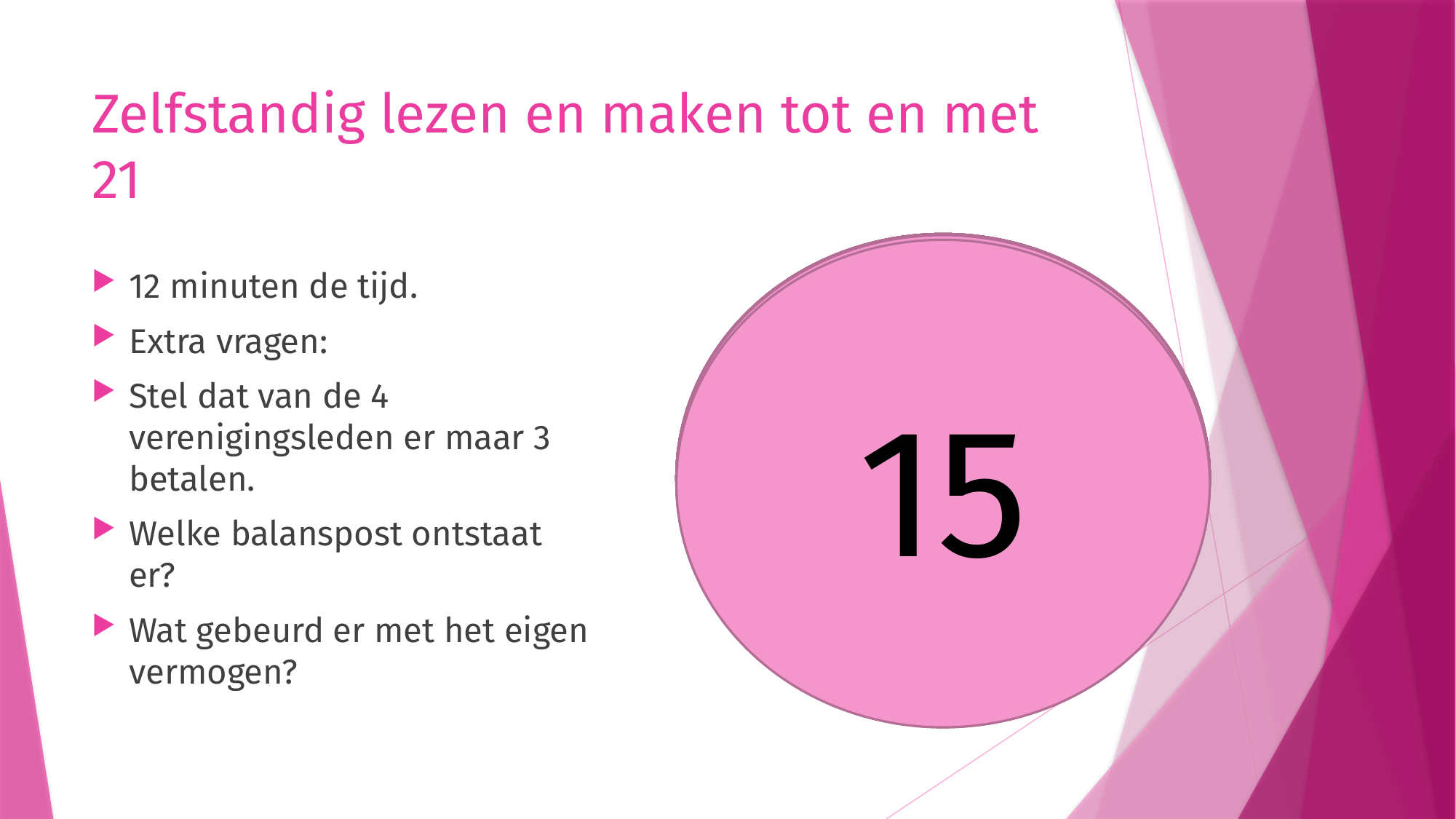

# Zelfstandig lezen en maken tot en met 21
10
9
8
5
6
7
4
3
1
2
14
13
11
15
12
12 minuten de tijd.
Extra vragen:
Stel dat van de 4 verenigingsleden er maar 3 betalen.
Welke balanspost ontstaat er?
Wat gebeurd er met het eigen vermogen?